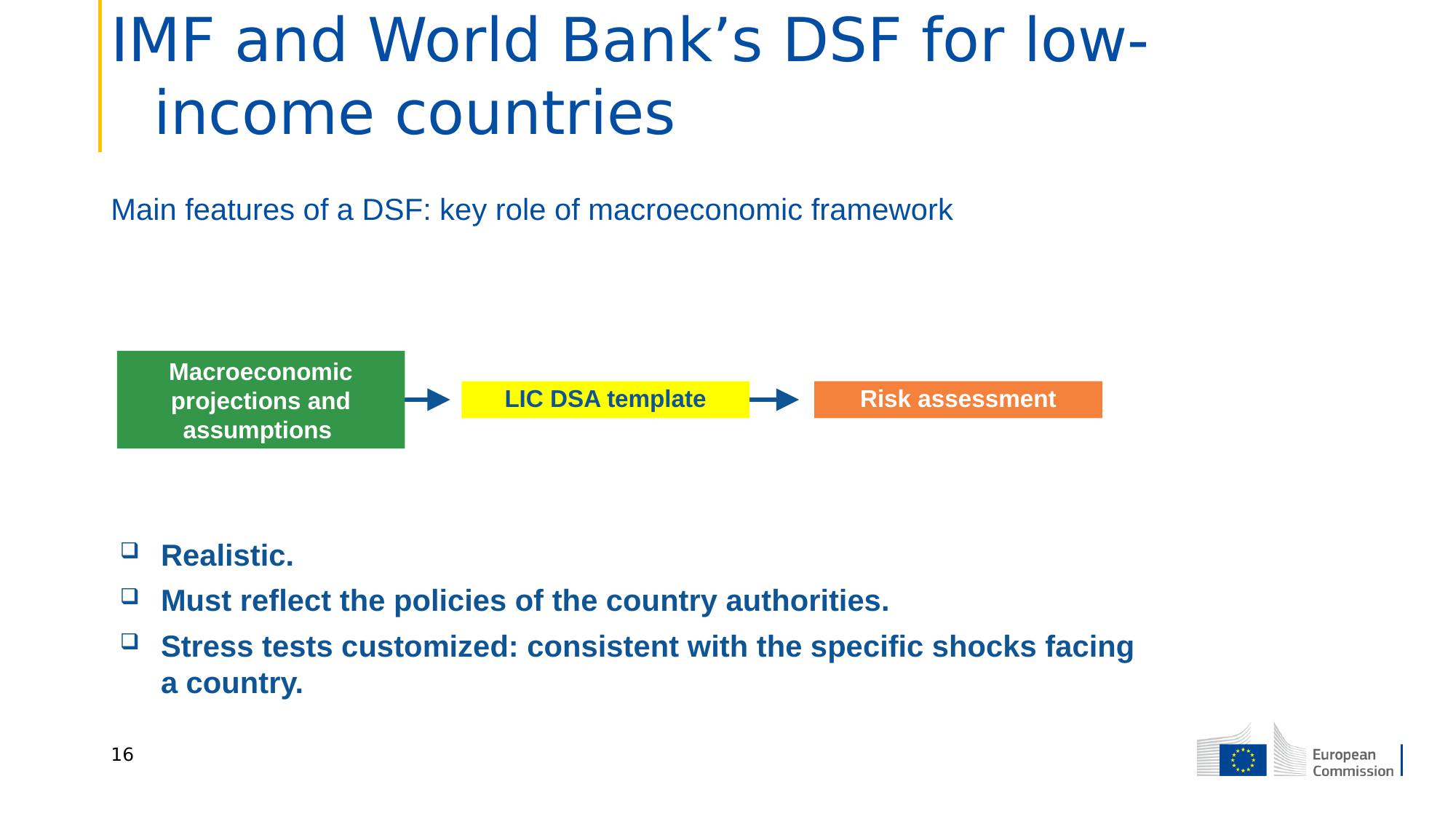

IMF and World Bank’s DSF for low-income countries
# Main features of a DSF: key role of macroeconomic framework
Macroeconomic projections and assumptions
LIC DSA template
Risk assessment
Realistic.
Must reflect the policies of the country authorities.
Stress tests customized: consistent with the specific shocks facing a country.
16